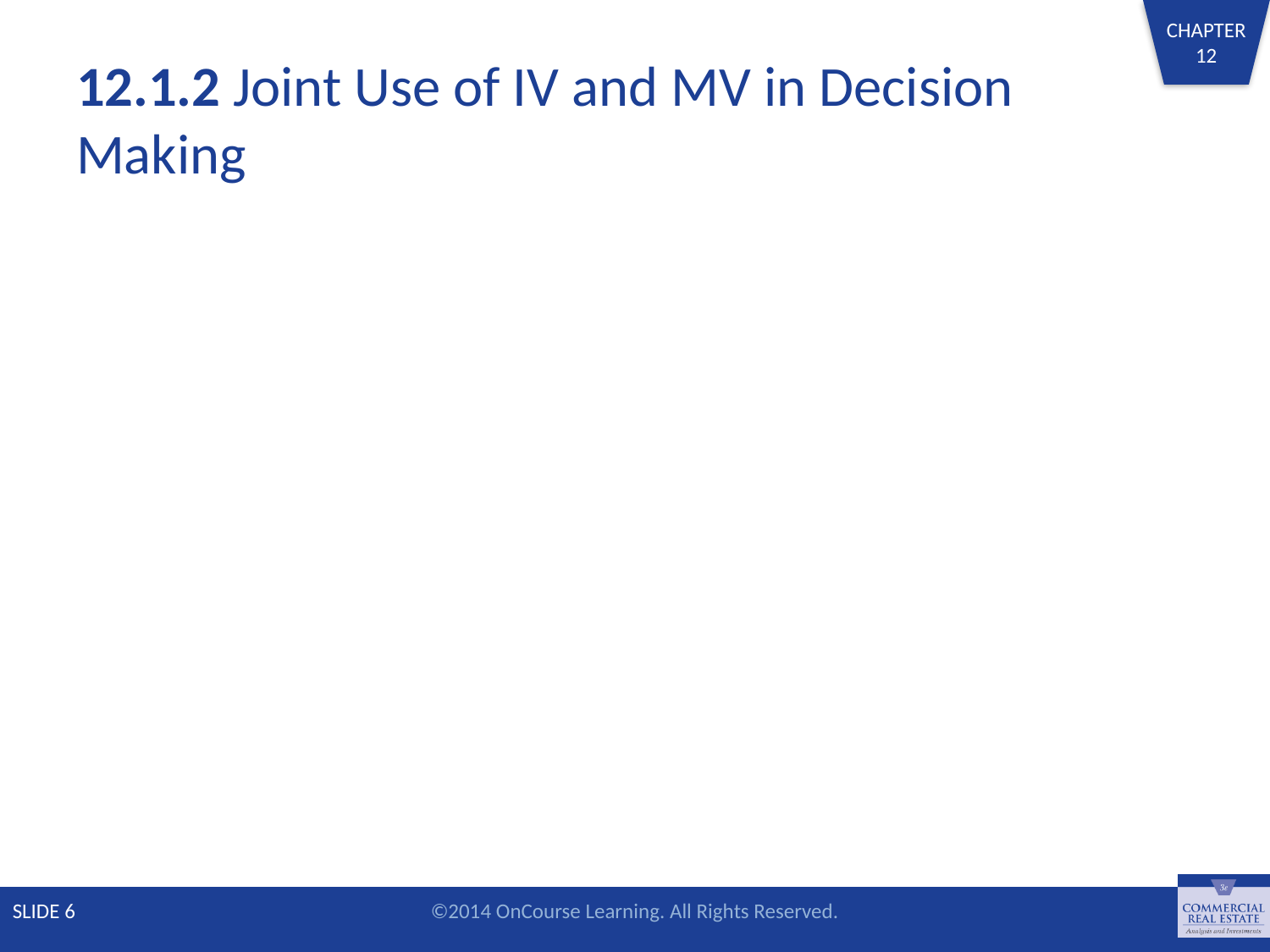

# 12.1.2 Joint Use of IV and MV in Decision Making

SLIDE 6